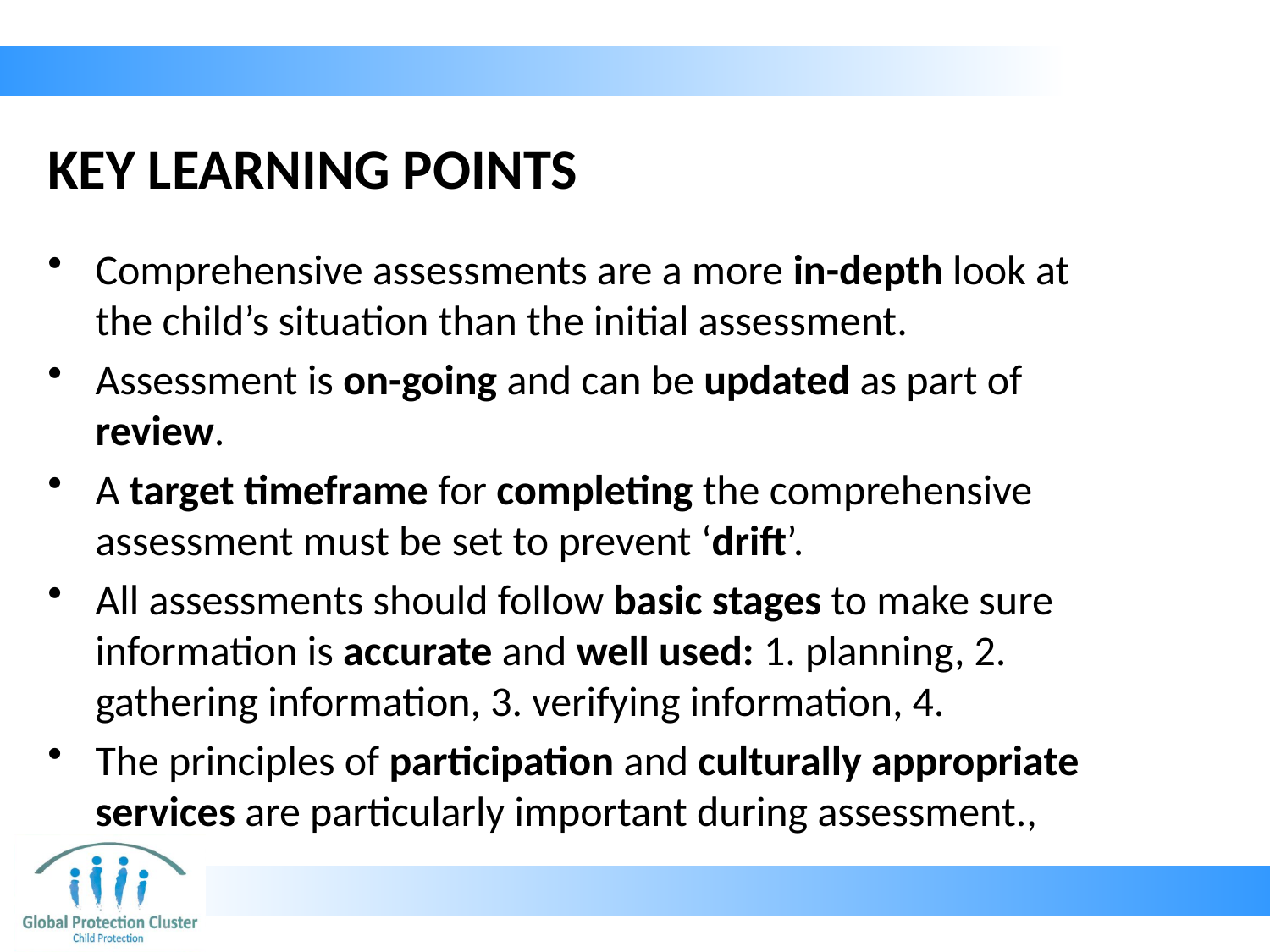

# KEY LEARNING POINTS
Comprehensive assessments are a more in-depth look at the child’s situation than the initial assessment.
Assessment is on-going and can be updated as part of review.
A target timeframe for completing the comprehensive assessment must be set to prevent ‘drift’.
All assessments should follow basic stages to make sure information is accurate and well used: 1. planning, 2. gathering information, 3. verifying information, 4.
The principles of participation and culturally appropriate services are particularly important during assessment.,